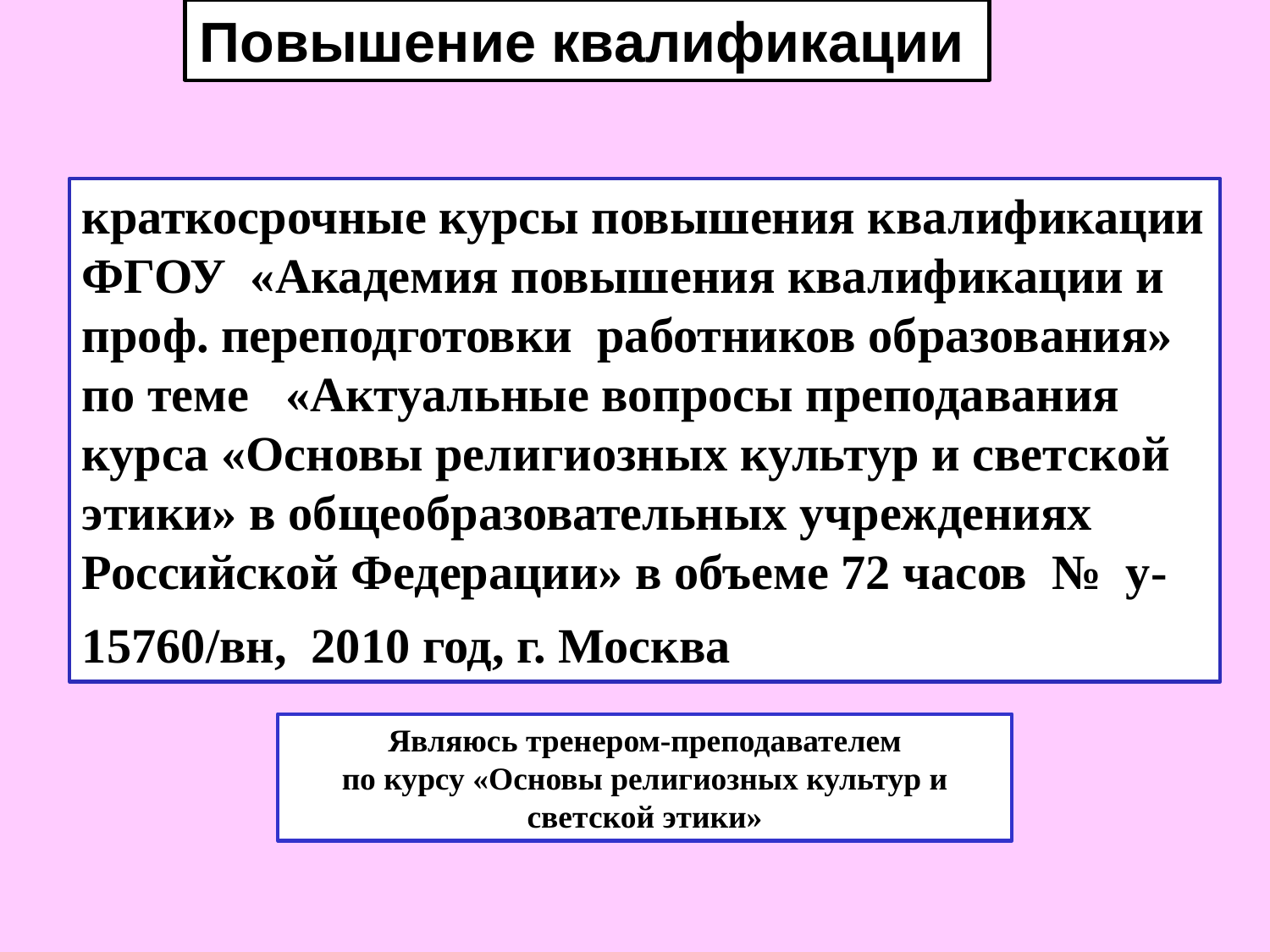

Повышение квалификации
краткосрочные курсы повышения квалификации ФГОУ  «Академия повышения квалификации и проф. переподготовки  работников образования» по теме   «Актуальные вопросы преподавания курса «Основы религиозных культур и светской этики» в общеобразовательных учреждениях Российской Федерации» в объеме 72 часов  №  у-15760/вн,  2010 год, г. Москва
Являюсь тренером-преподавателем
по курсу «Основы религиозных культур и светской этики»